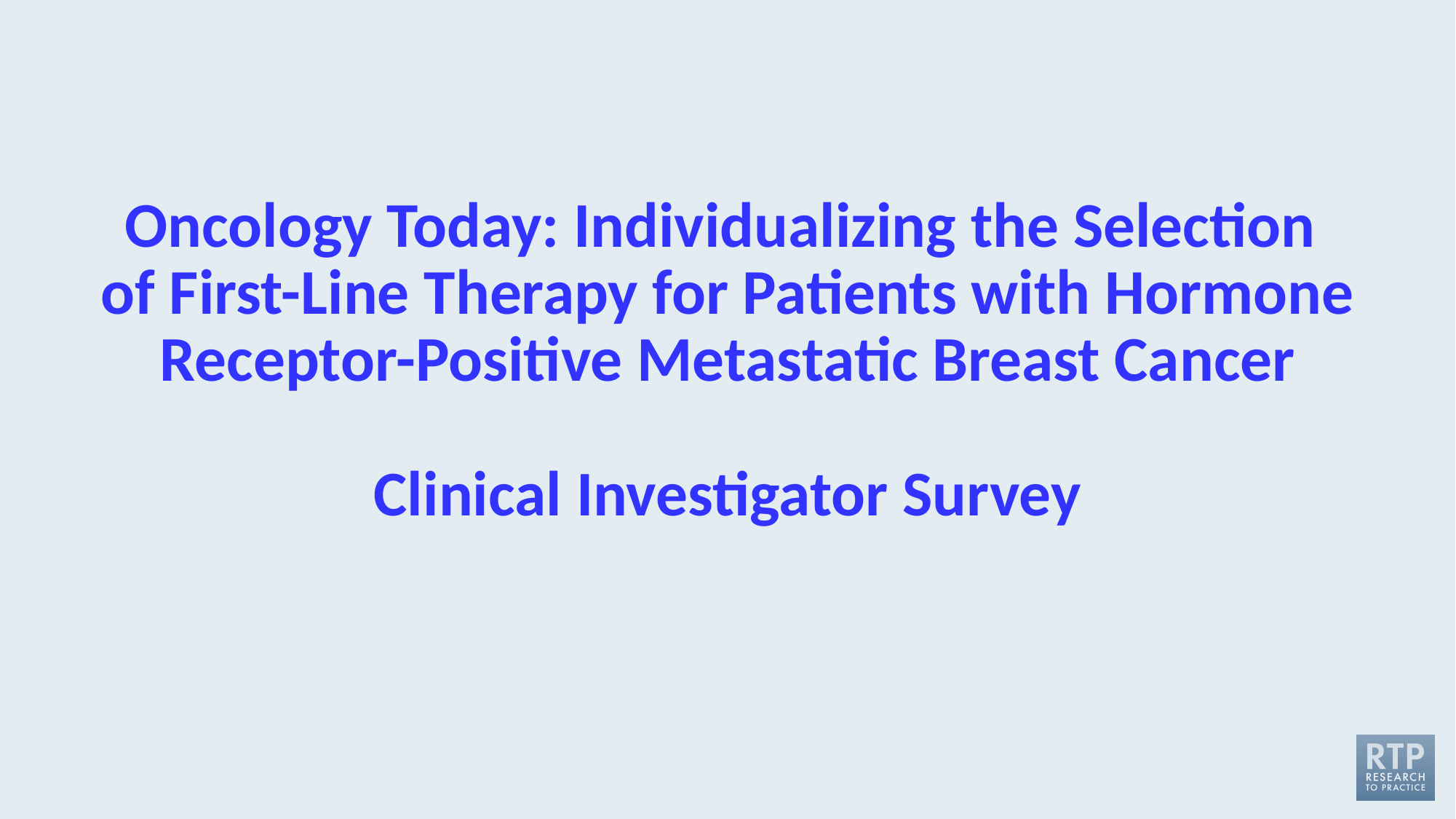

# Oncology Today: Individualizing the Selection of First-Line Therapy for Patients with Hormone Receptor-Positive Metastatic Breast Cancer Clinical Investigator Survey